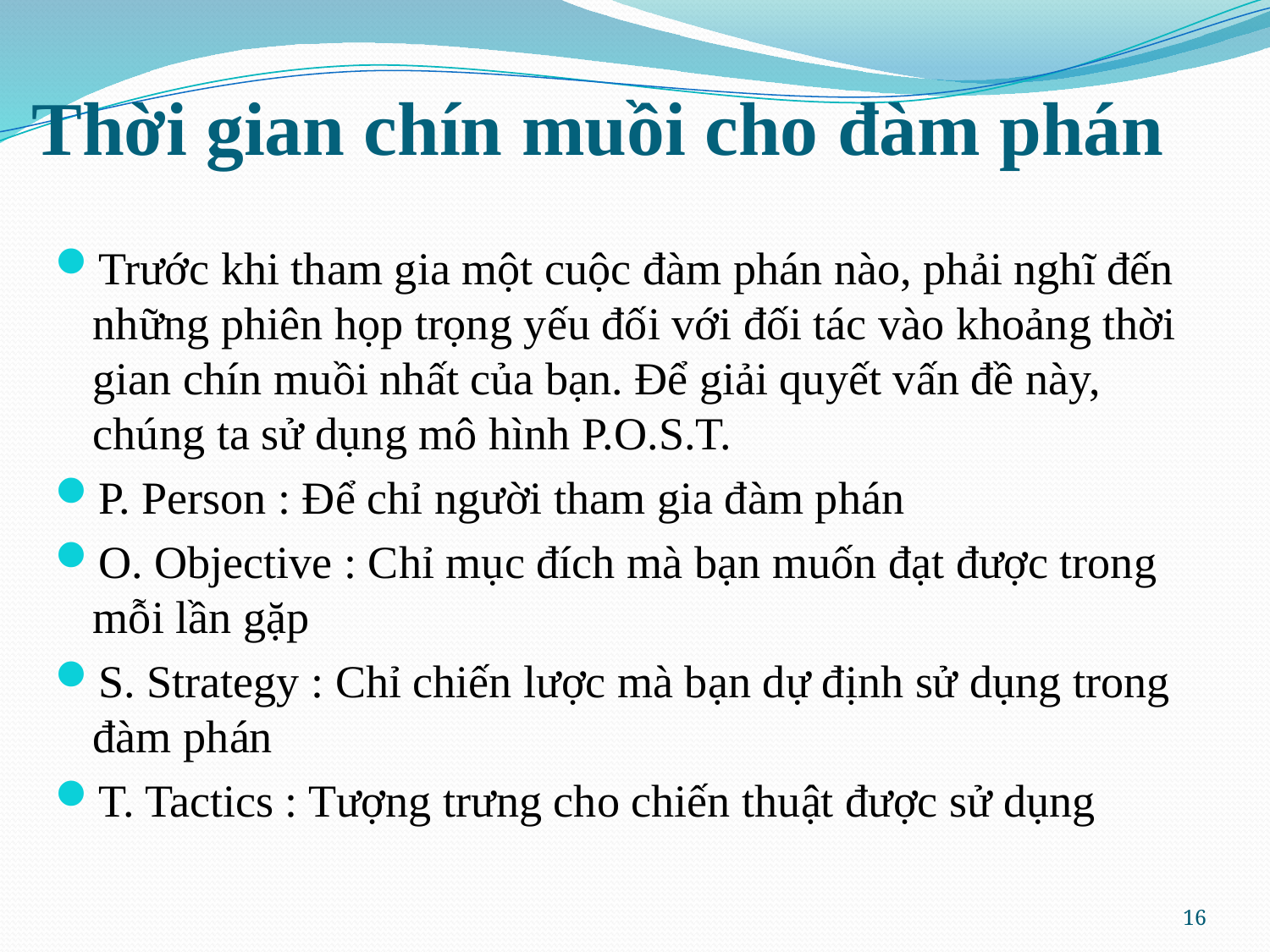

# Thời gian chín muồi cho đàm phán
Trước khi tham gia một cuộc đàm phán nào, phải nghĩ đến những phiên họp trọng yếu đối với đối tác vào khoảng thời gian chín muồi nhất của bạn. Để giải quyết vấn đề này, chúng ta sử dụng mô hình P.O.S.T.
P. Person : Để chỉ người tham gia đàm phán
O. Objective : Chỉ mục đích mà bạn muốn đạt được trong mỗi lần gặp
S. Strategy : Chỉ chiến lược mà bạn dự định sử dụng trong đàm phán
T. Tactics : Tượng trưng cho chiến thuật được sử dụng

16